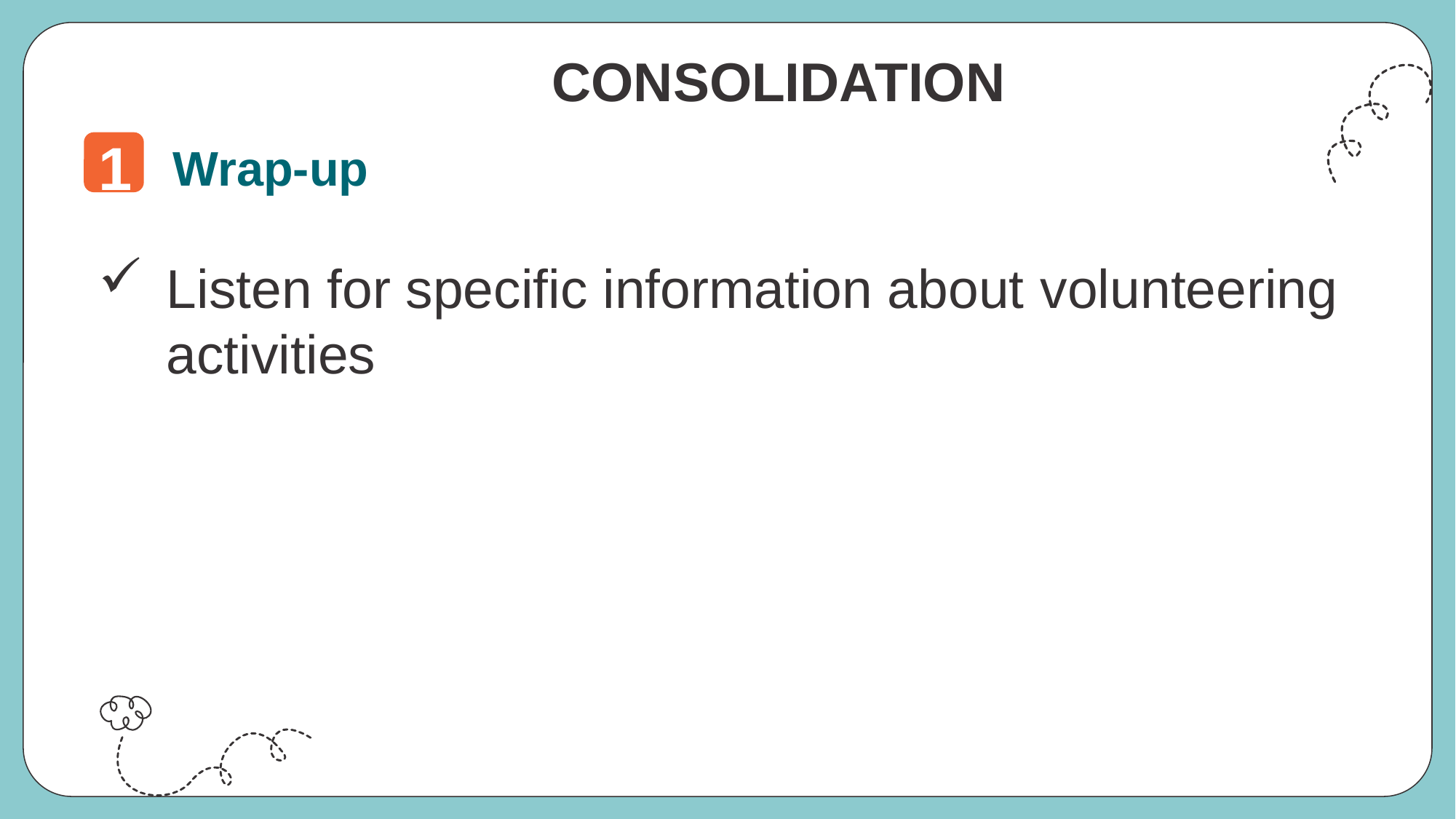

CONSOLIDATION
1

Wrap-up
Listen for specific information about volunteering activities